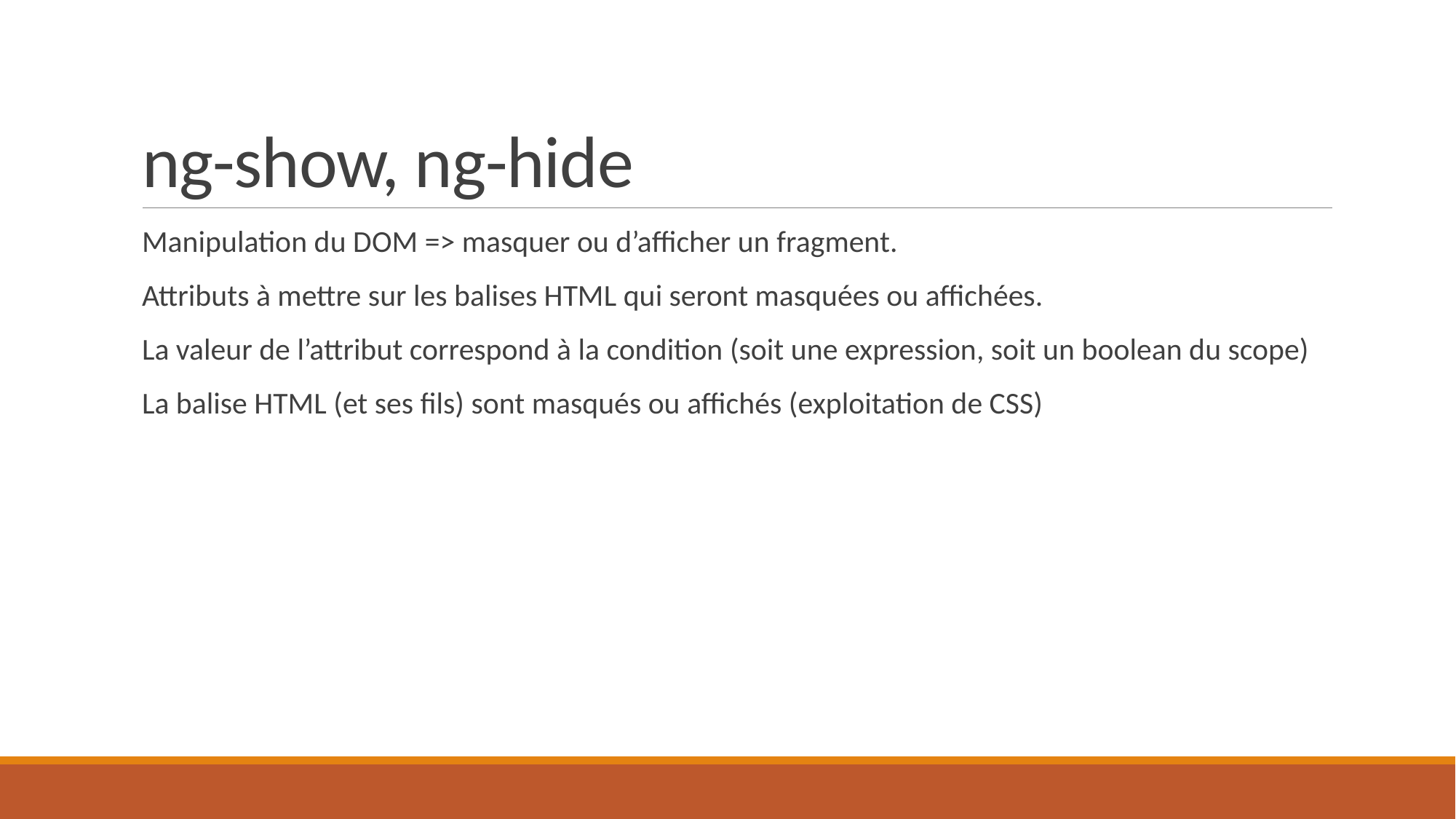

# ng-show, ng-hide
Manipulation du DOM => masquer ou d’afficher un fragment.
Attributs à mettre sur les balises HTML qui seront masquées ou affichées.
La valeur de l’attribut correspond à la condition (soit une expression, soit un boolean du scope)
La balise HTML (et ses fils) sont masqués ou affichés (exploitation de CSS)